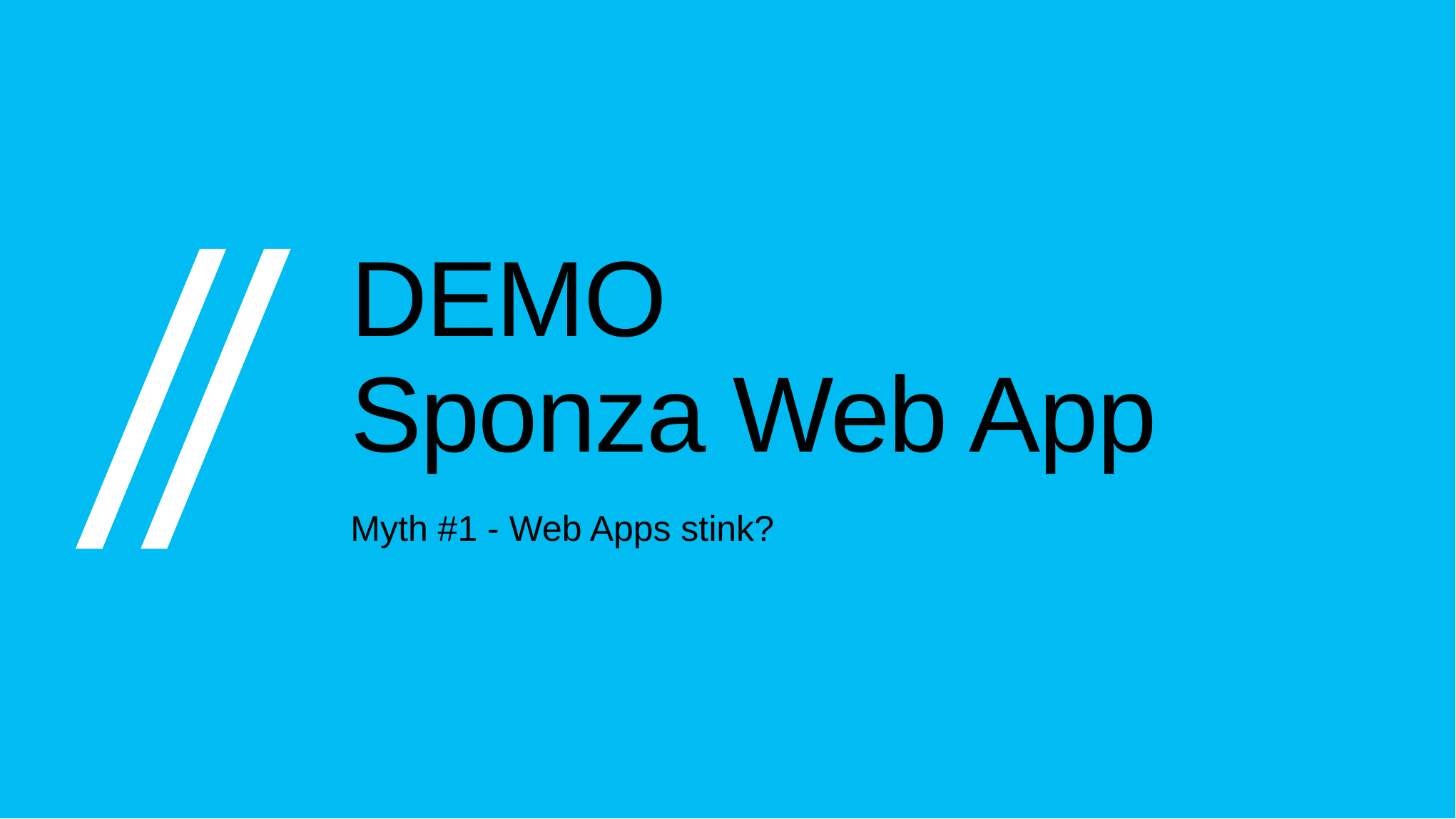

# DEMO Sponza Web App
Myth #1 - Web Apps stink?